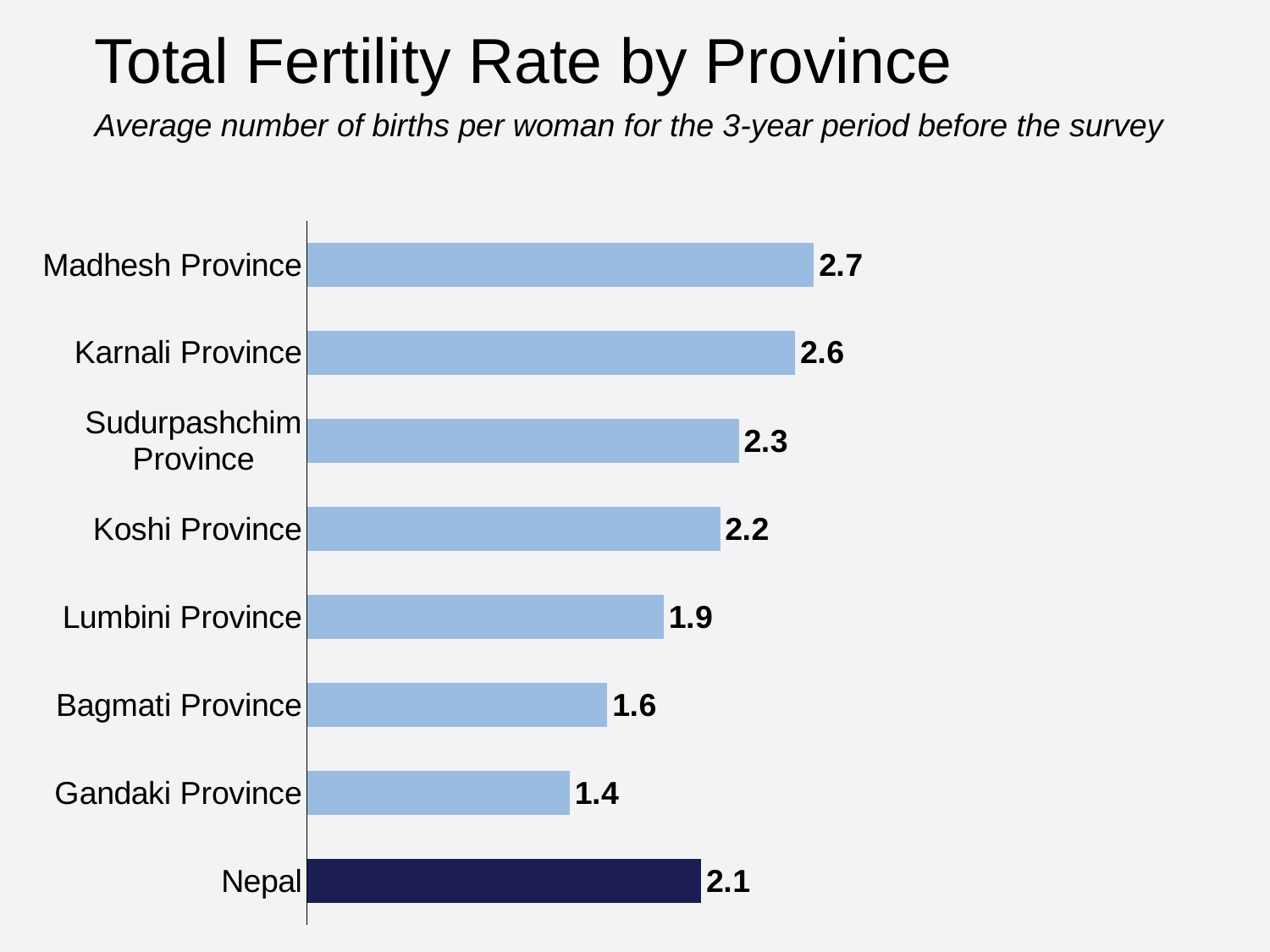

Total Fertility Rate by Province
Average number of births per woman for the 3-year period before the survey

### Chart

| Category | Gandaki Province |
|---|---|
| Nepal | 2.1 |
| Gandaki Province | 1.4 |
| Bagmati Province | 1.6 |
| Lumbini Province | 1.9 |
| Koshi Province | 2.2 |
| Sudurpashchim Province | 2.3 |
| Karnali Province | 2.6 |
| Madhesh Province | 2.7 |